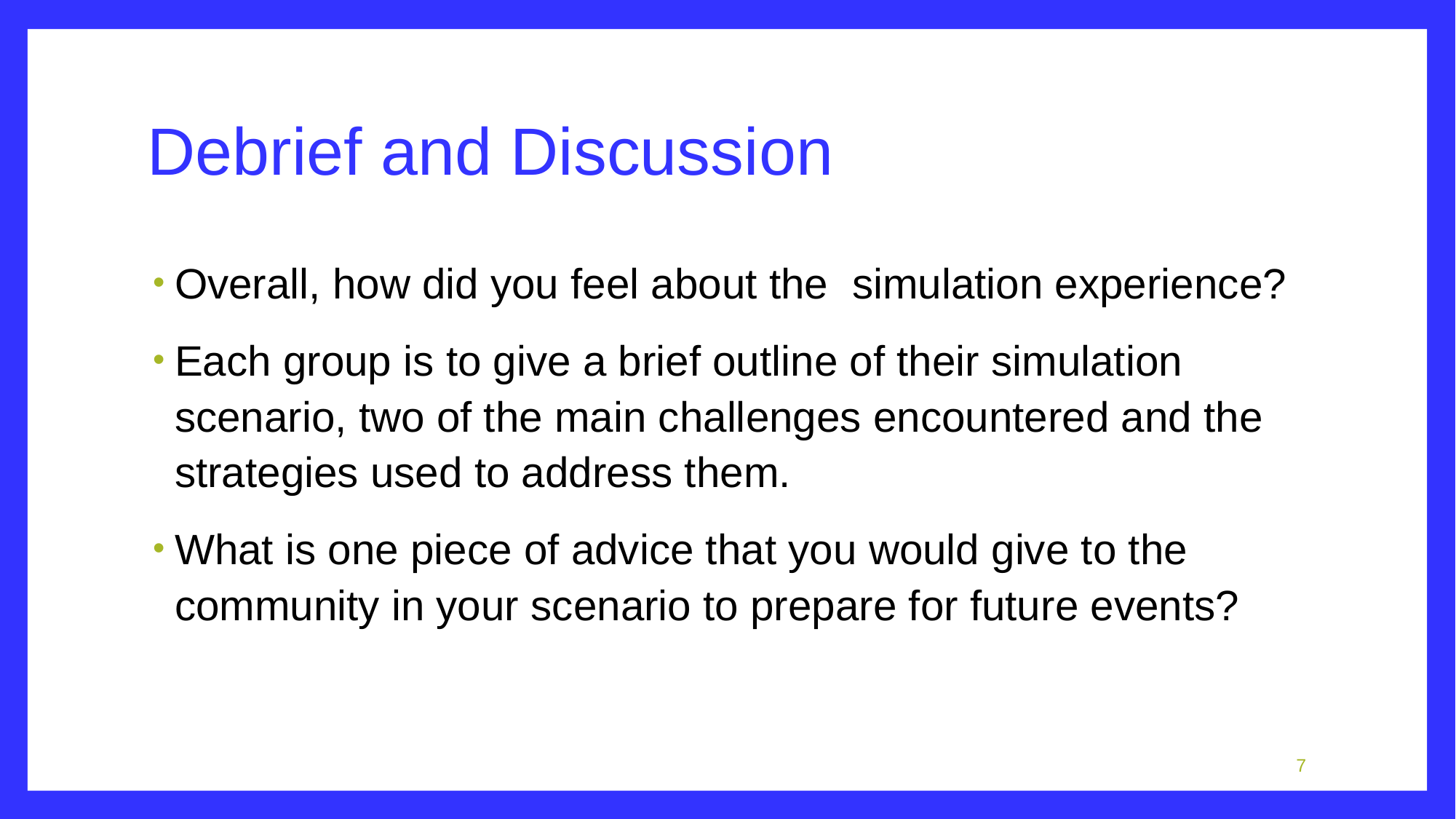

# Debrief and Discussion
Overall, how did you feel about the  simulation experience?
Each group is to give a brief outline of their simulation scenario, two of the main challenges encountered and the strategies used to address them.
What is one piece of advice that you would give to the community in your scenario to prepare for future events?

7